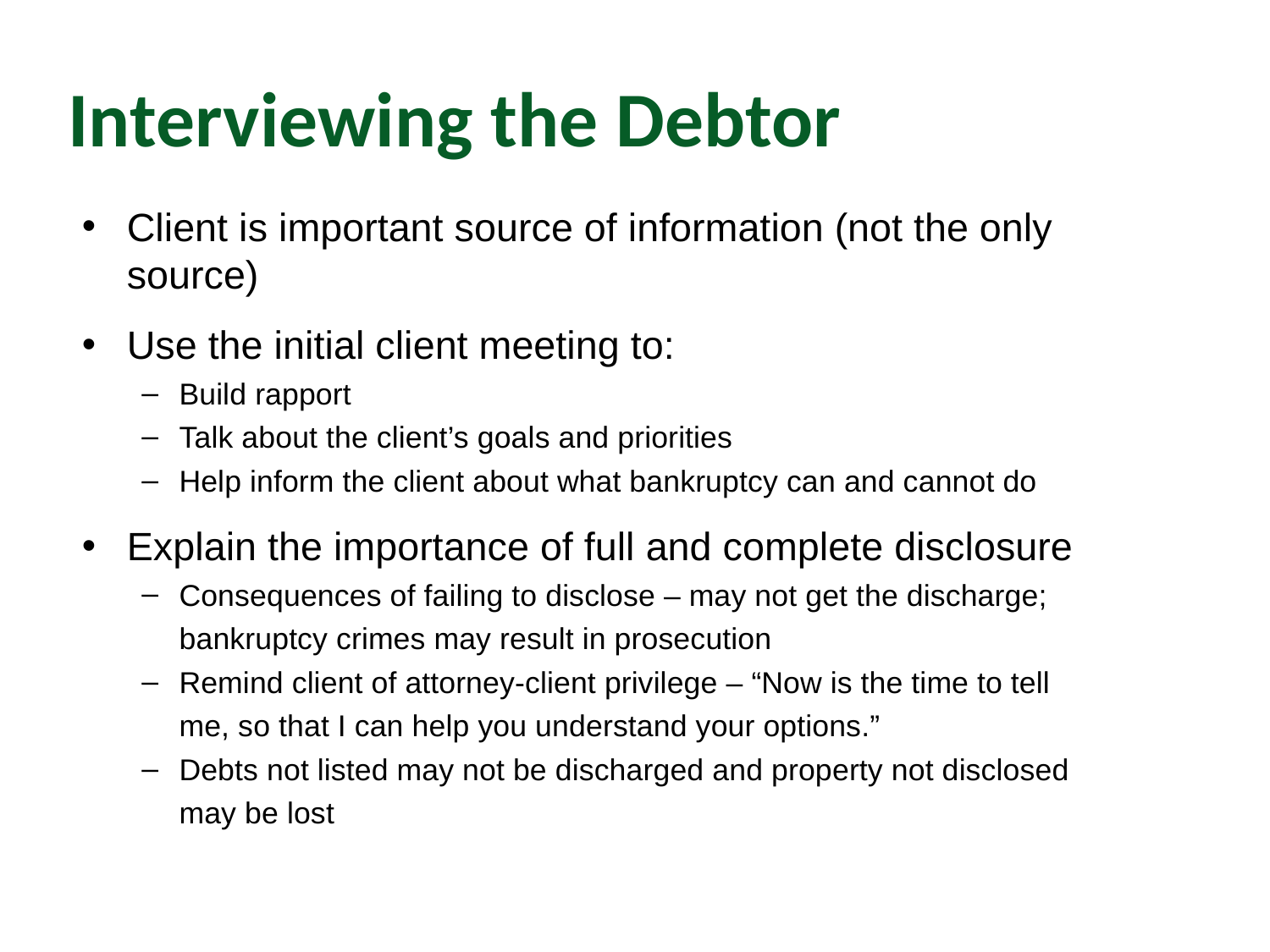

# Interviewing the Debtor
Client is important source of information (not the only source)
Use the initial client meeting to:
Build rapport
Talk about the client’s goals and priorities
Help inform the client about what bankruptcy can and cannot do
Explain the importance of full and complete disclosure
Consequences of failing to disclose – may not get the discharge; bankruptcy crimes may result in prosecution
Remind client of attorney-client privilege – “Now is the time to tell me, so that I can help you understand your options.”
Debts not listed may not be discharged and property not disclosed may be lost